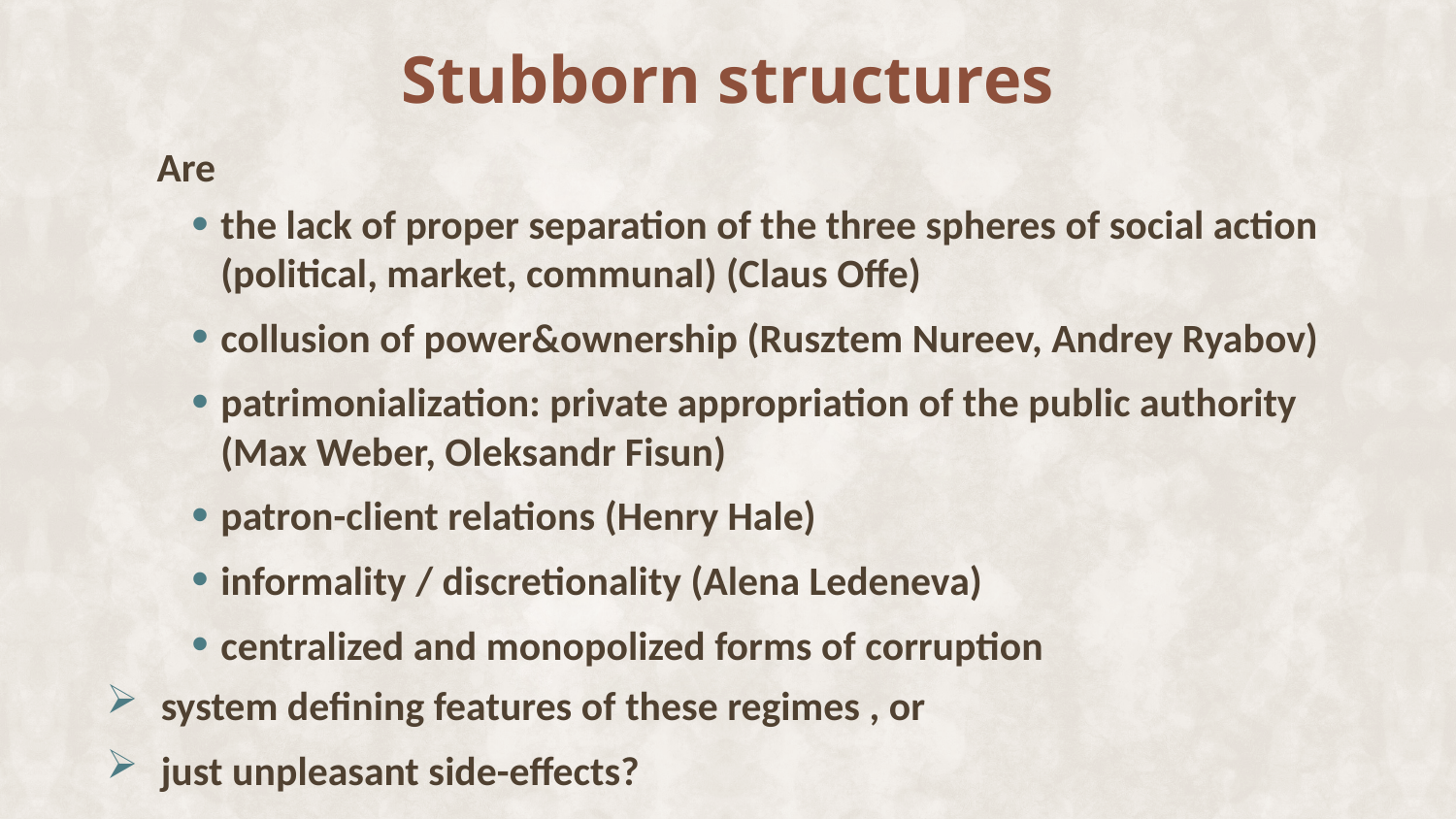

Stubborn structures
Are
the lack of proper separation of the three spheres of social action (political, market, communal) (Claus Offe)
collusion of power&ownership (Rusztem Nureev, Andrey Ryabov)
patrimonialization: private appropriation of the public authority (Max Weber, Oleksandr Fisun)
patron-client relations (Henry Hale)
informality / discretionality (Alena Ledeneva)
centralized and monopolized forms of corruption
system defining features of these regimes , or
just unpleasant side-effects?